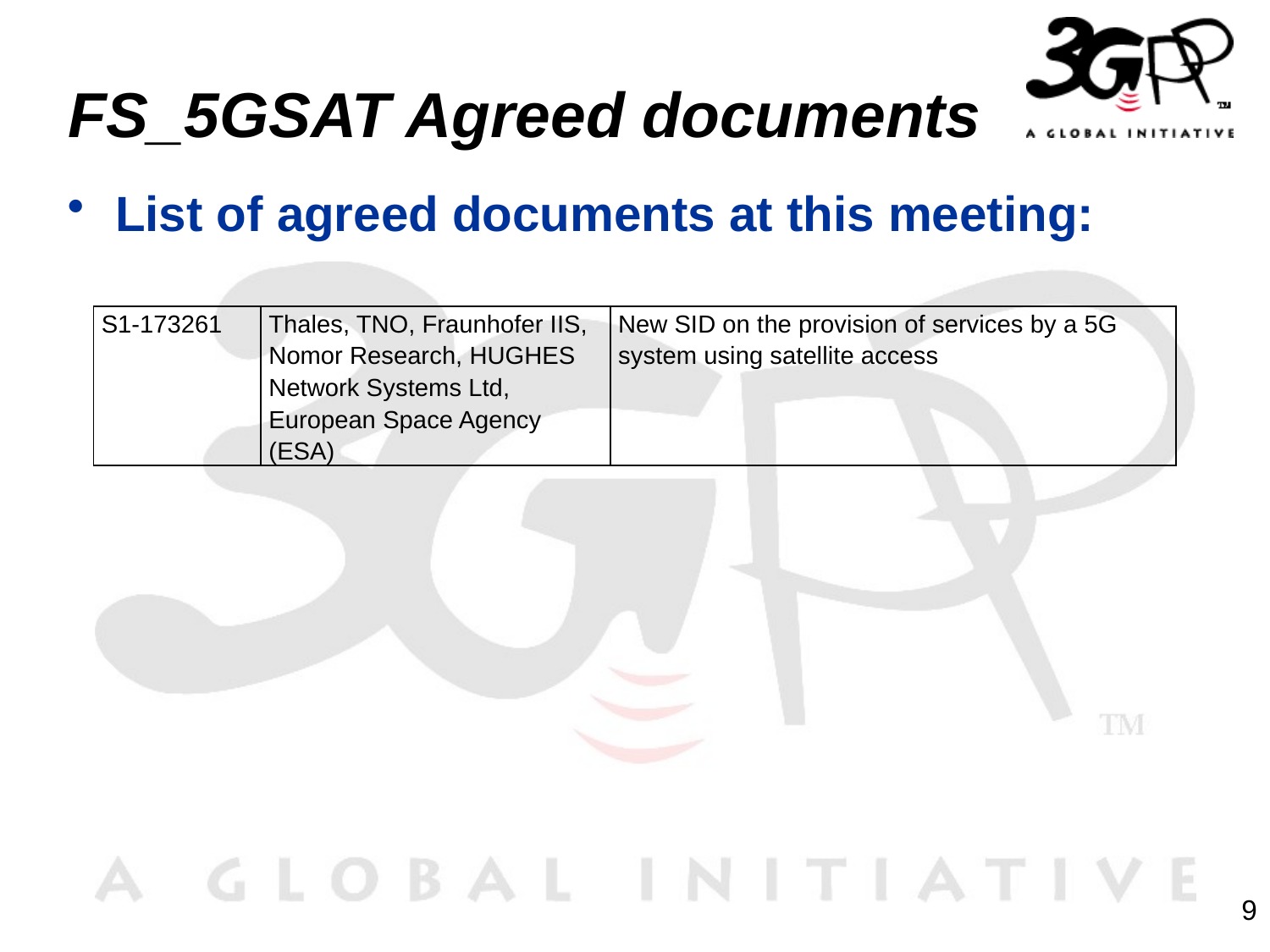

# FS_5GSAT Agreed documents
List of agreed documents at this meeting:
| S1-173261 | Thales, TNO, Fraunhofer IIS, Nomor Research, HUGHES Network Systems Ltd, European Space Agency (ESA) | New SID on the provision of services by a 5G system using satellite access |
| --- | --- | --- |
9